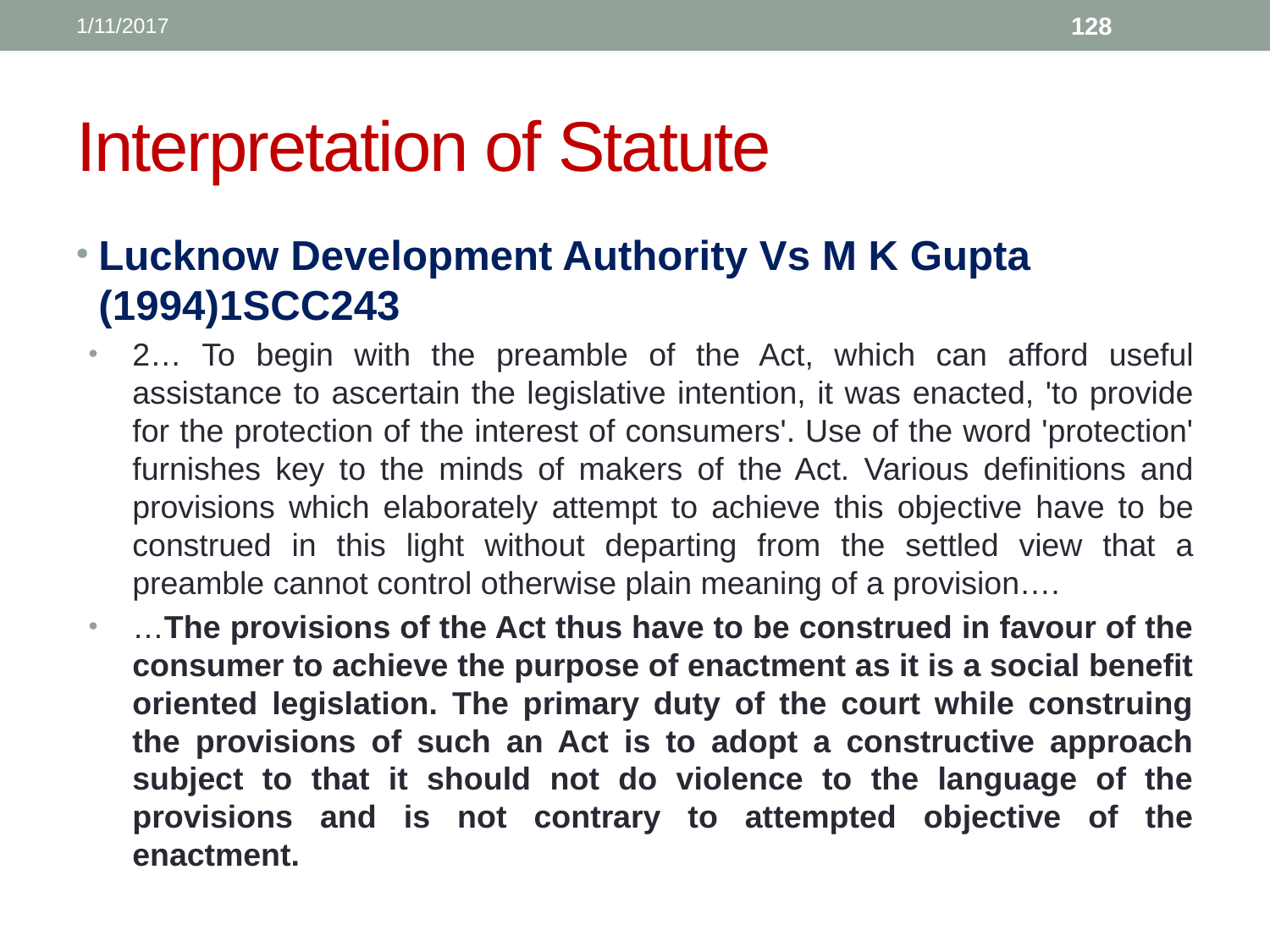

1/11/2017
128
# Interpretation of Statute
Lucknow Development Authority Vs M K Gupta (1994)1SCC243
2… To begin with the preamble of the Act, which can afford useful assistance to ascertain the legislative intention, it was enacted, 'to provide for the protection of the interest of consumers'. Use of the word 'protection' furnishes key to the minds of makers of the Act. Various definitions and provisions which elaborately attempt to achieve this objective have to be construed in this light without departing from the settled view that a preamble cannot control otherwise plain meaning of a provision….
…The provisions of the Act thus have to be construed in favour of the consumer to achieve the purpose of enactment as it is a social benefit oriented legislation. The primary duty of the court while construing the provisions of such an Act is to adopt a constructive approach subject to that it should not do violence to the language of the provisions and is not contrary to attempted objective of the enactment.